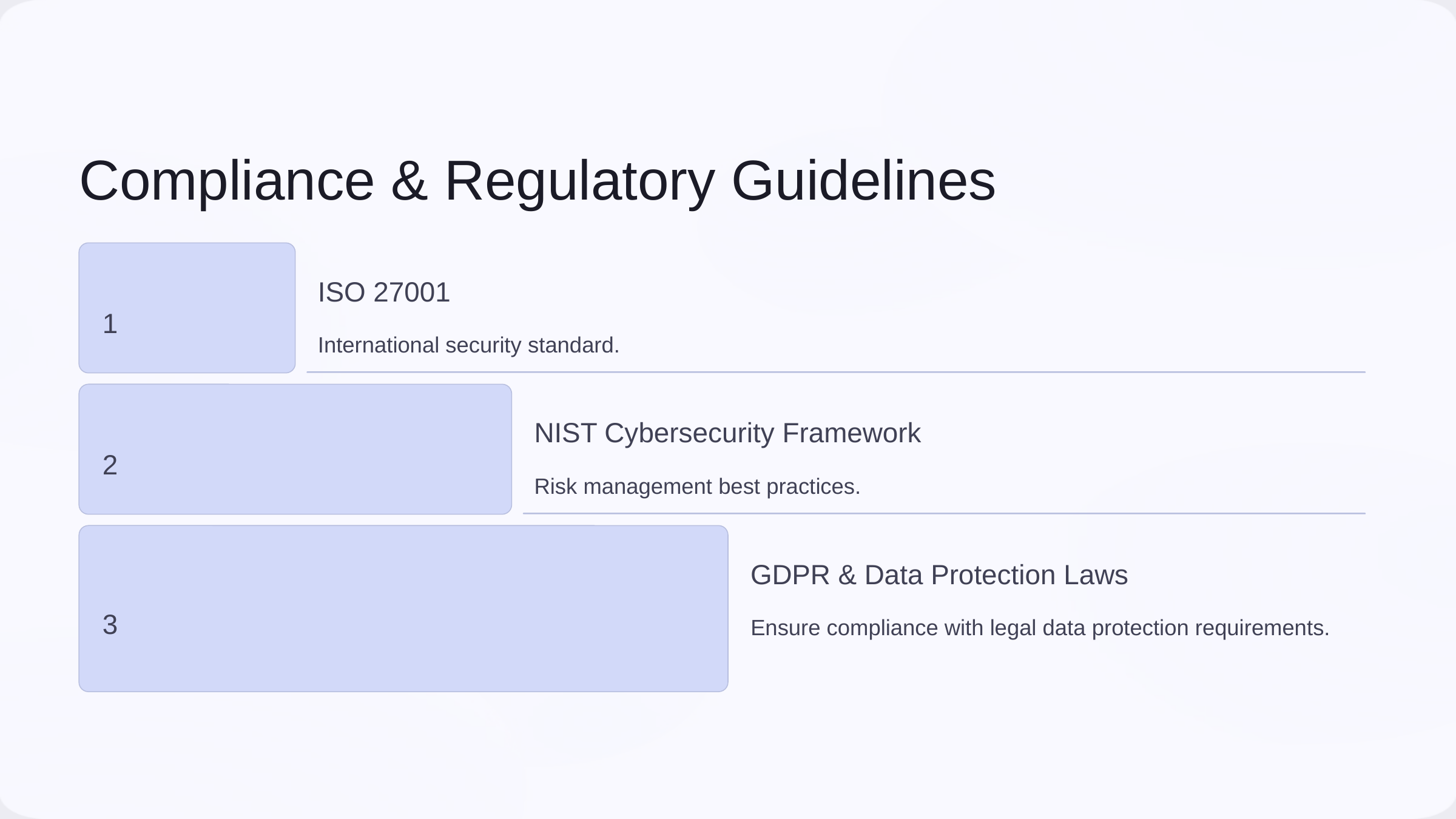

Compliance & Regulatory Guidelines

ISO 27001
1
International security standard.

NIST Cybersecurity Framework
2
Risk management best practices.

GDPR & Data Protection Laws
3
Ensure compliance with legal data protection requirements.